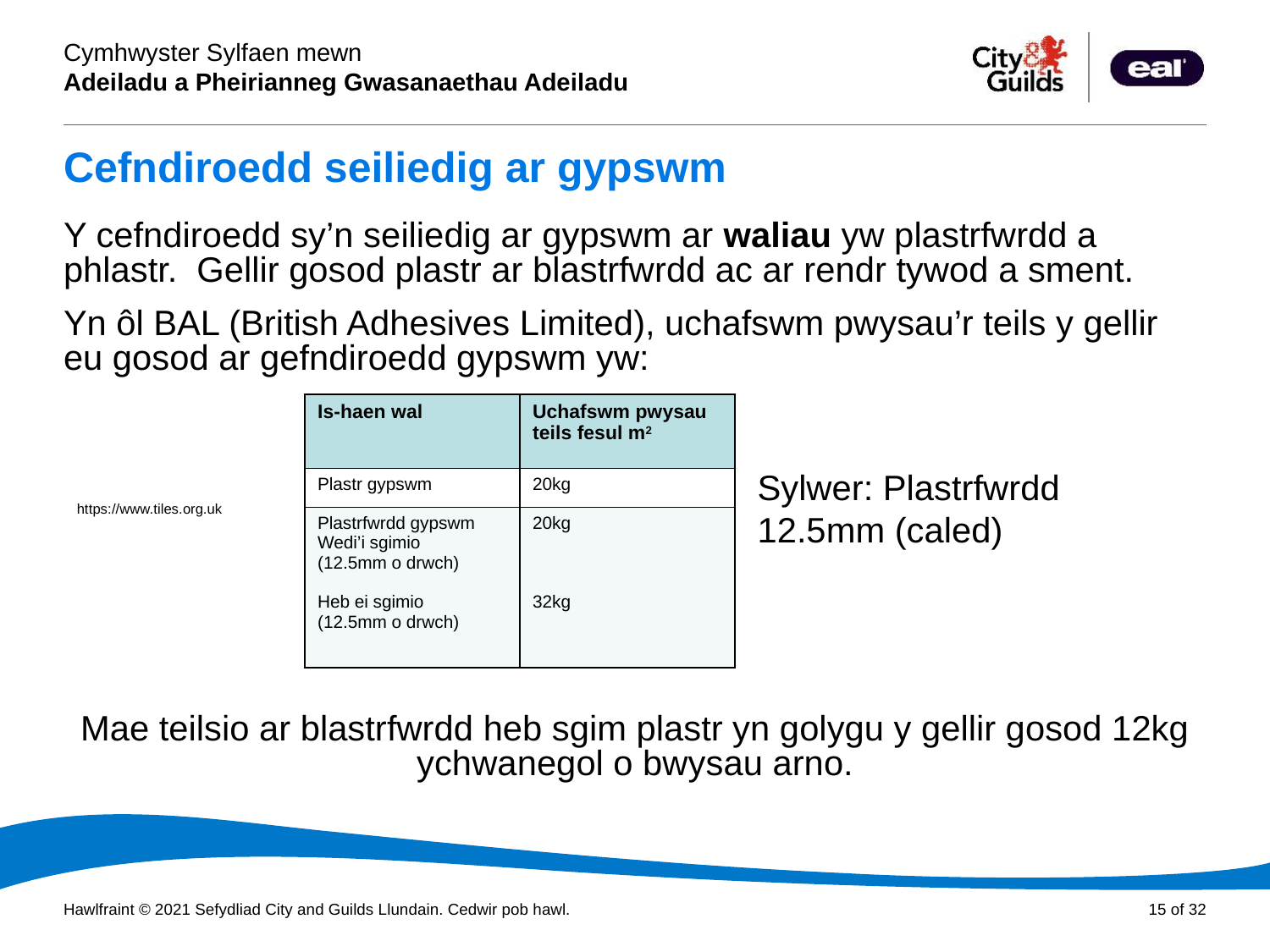

# Cefndiroedd seiliedig ar gypswm
Y cefndiroedd sy’n seiliedig ar gypswm ar waliau yw plastrfwrdd a phlastr.  Gellir gosod plastr ar blastrfwrdd ac ar rendr tywod a sment.
Yn ôl BAL (British Adhesives Limited), uchafswm pwysau’r teils y gellir eu gosod ar gefndiroedd gypswm yw:

Mae teilsio ar blastrfwrdd heb sgim plastr yn golygu y gellir gosod 12kg ychwanegol o bwysau arno.

| Is-haen wal | Uchafswm pwysau teils fesul m2 |
| --- | --- |
| Plastr gypswm | 20kg |
| Plastrfwrdd gypswm Wedi’i sgimio (12.5mm o drwch) Heb ei sgimio (12.5mm o drwch) | 20kg 32kg |
Sylwer: Plastrfwrdd 12.5mm (caled)
https://www.tiles.org.uk